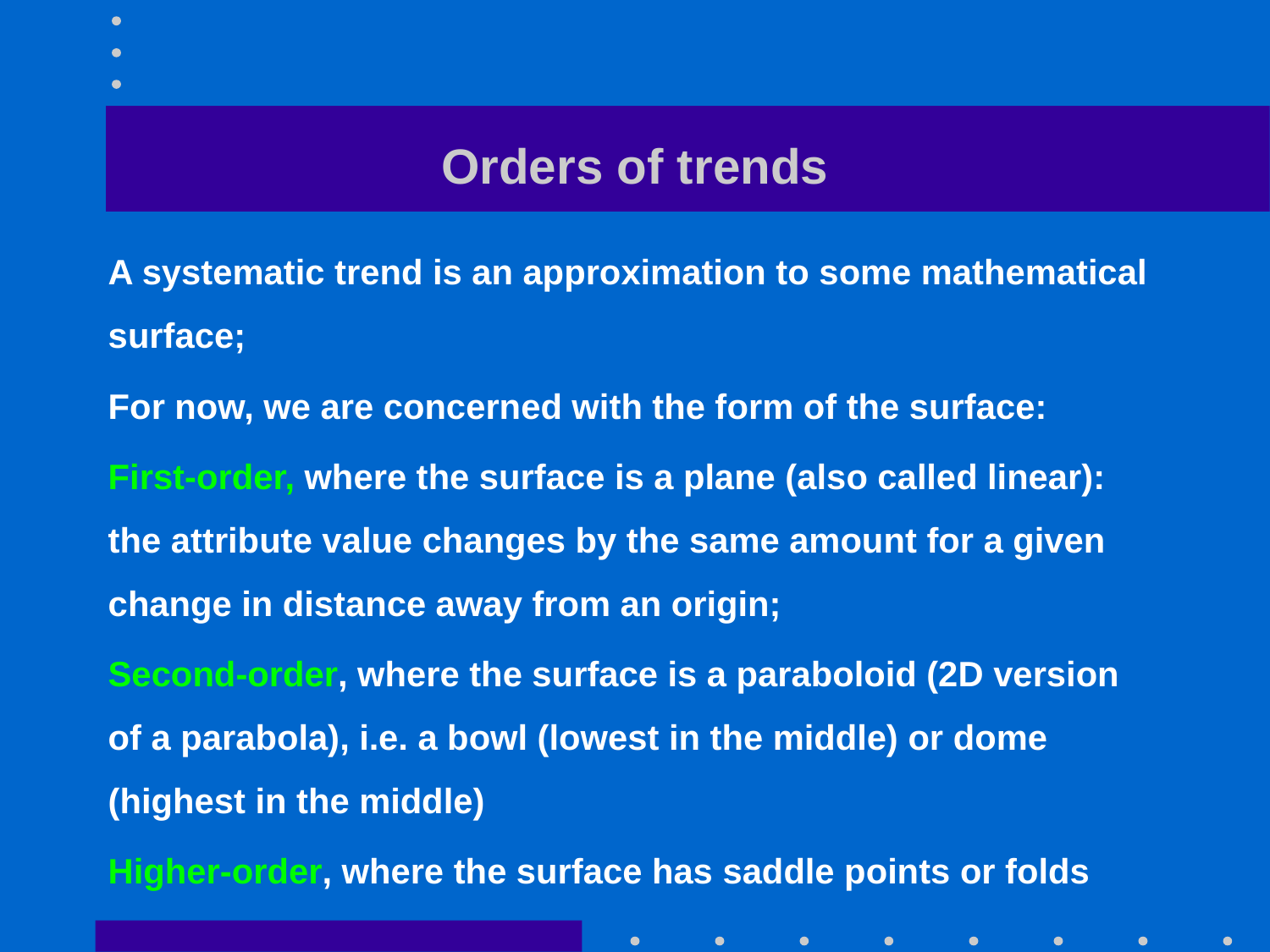

# Orders of trends
A systematic trend is an approximation to some mathematical surface;
For now, we are concerned with the form of the surface:
First-order, where the surface is a plane (also called linear): the attribute value changes by the same amount for a given change in distance away from an origin;
Second-order, where the surface is a paraboloid (2D version of a parabola), i.e. a bowl (lowest in the middle) or dome (highest in the middle)
Higher-order, where the surface has saddle points or folds